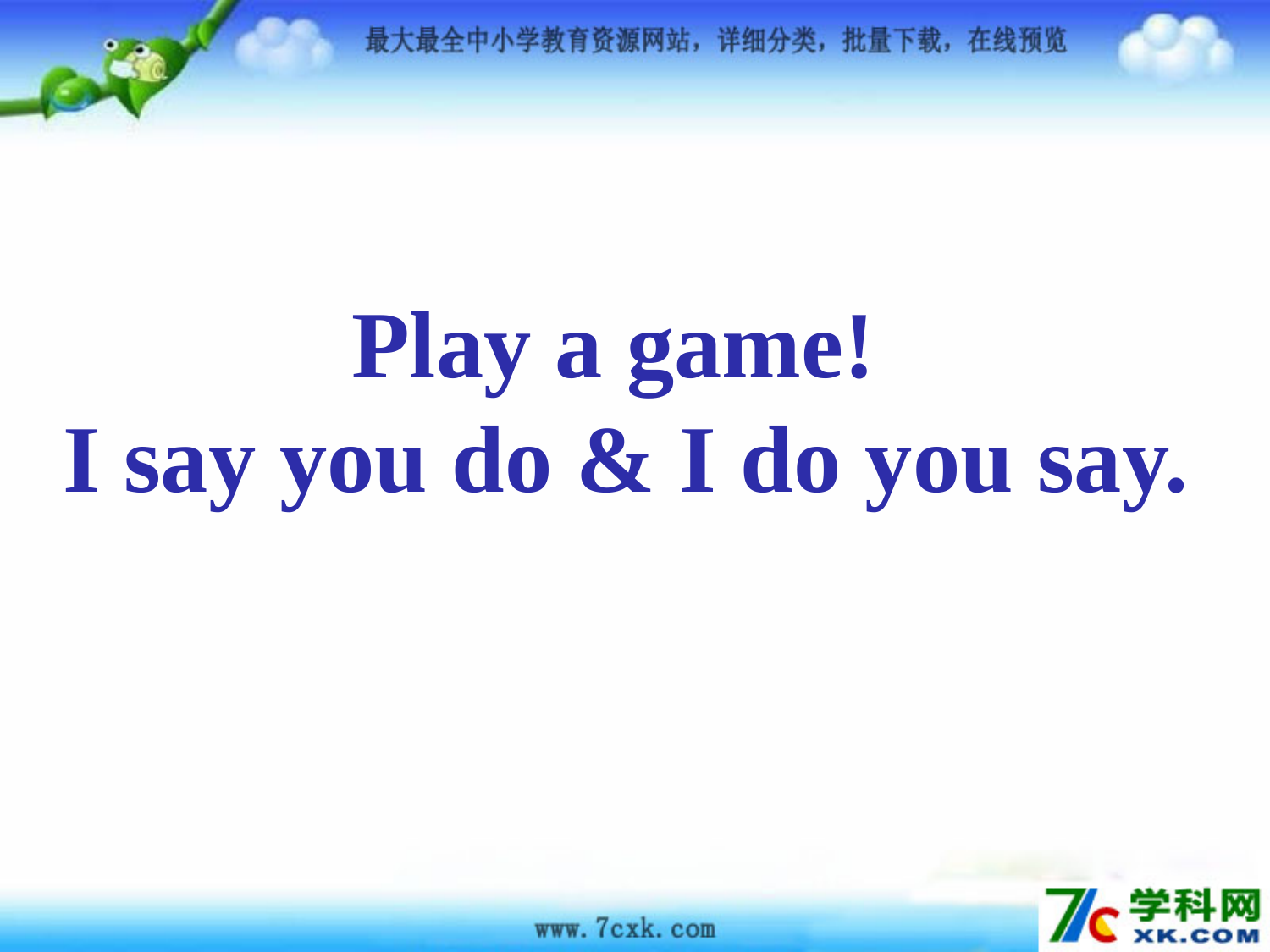

Play a game!
I say you do & I do you say.